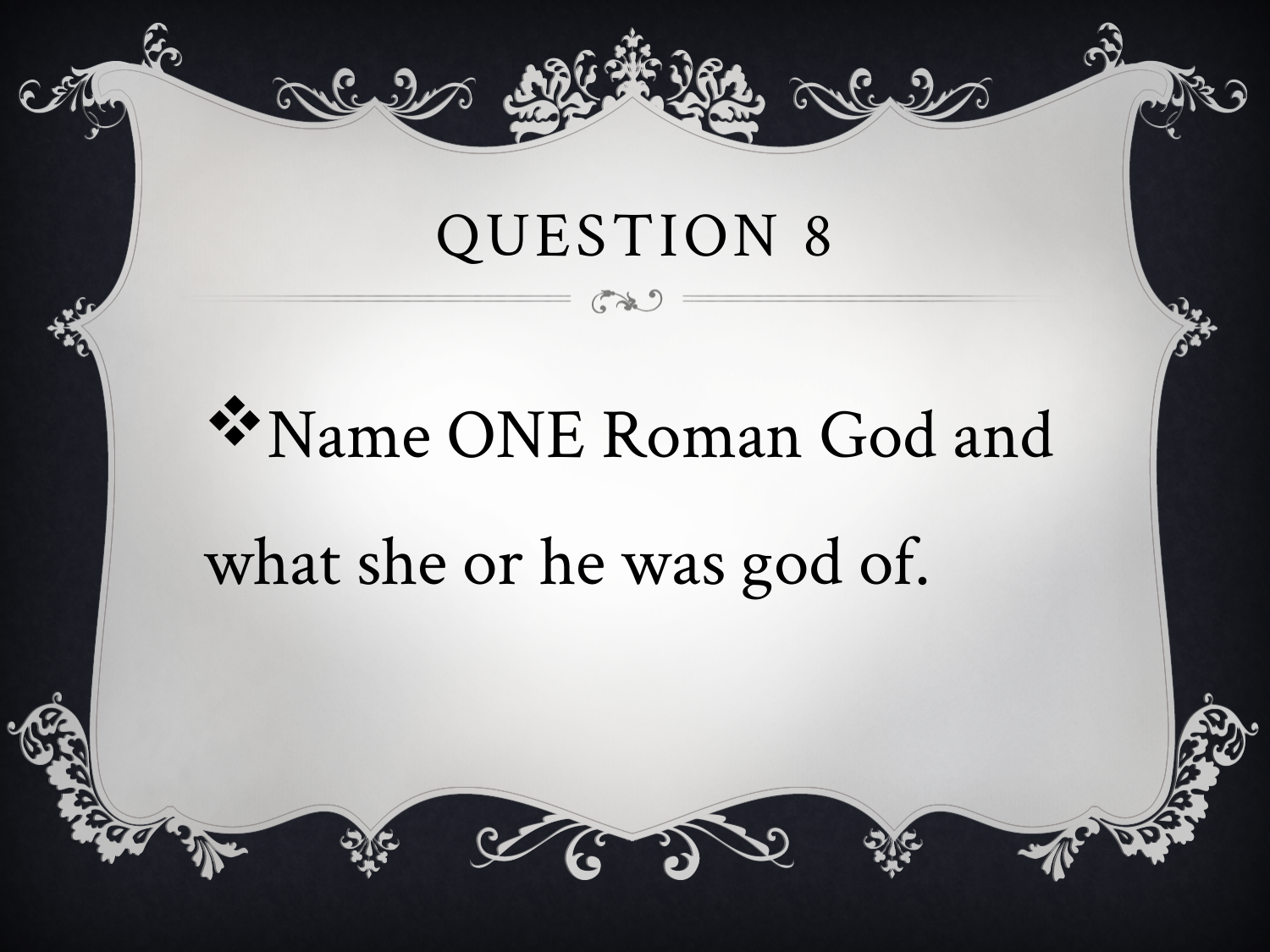

# Question 8
Name ONE Roman God and what she or he was god of.